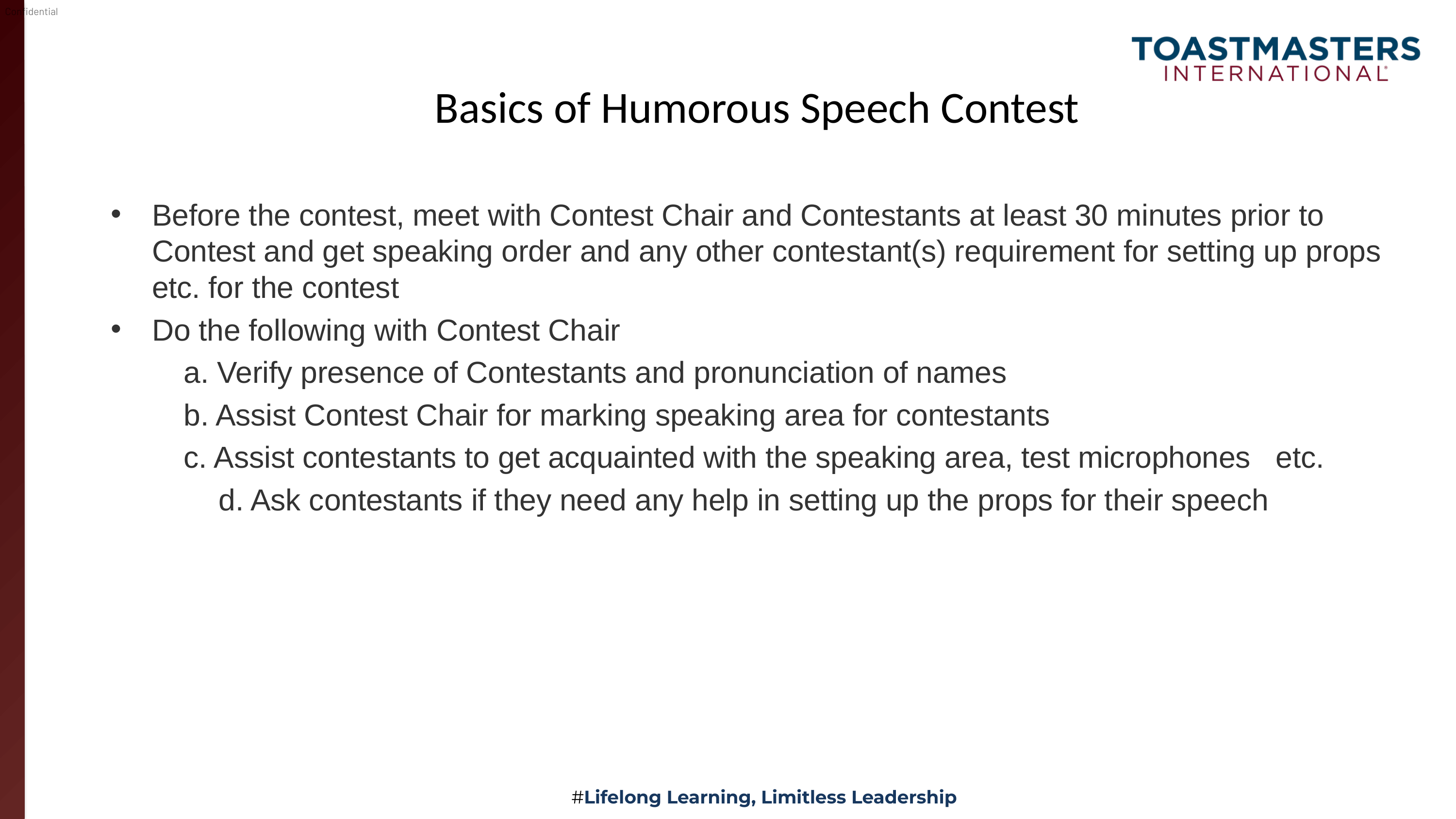

# Basics of Humorous Speech Contest
Before the contest, meet with Contest Chair and Contestants at least 30 minutes prior to Contest and get speaking order and any other contestant(s) requirement for setting up props etc. for the contest
Do the following with Contest Chair
	a. Verify presence of Contestants and pronunciation of names
	b. Assist Contest Chair for marking speaking area for contestants
	c. Assist contestants to get acquainted with the speaking area, test microphones 	etc.
                  d. Ask contestants if they need any help in setting up the props for their speech